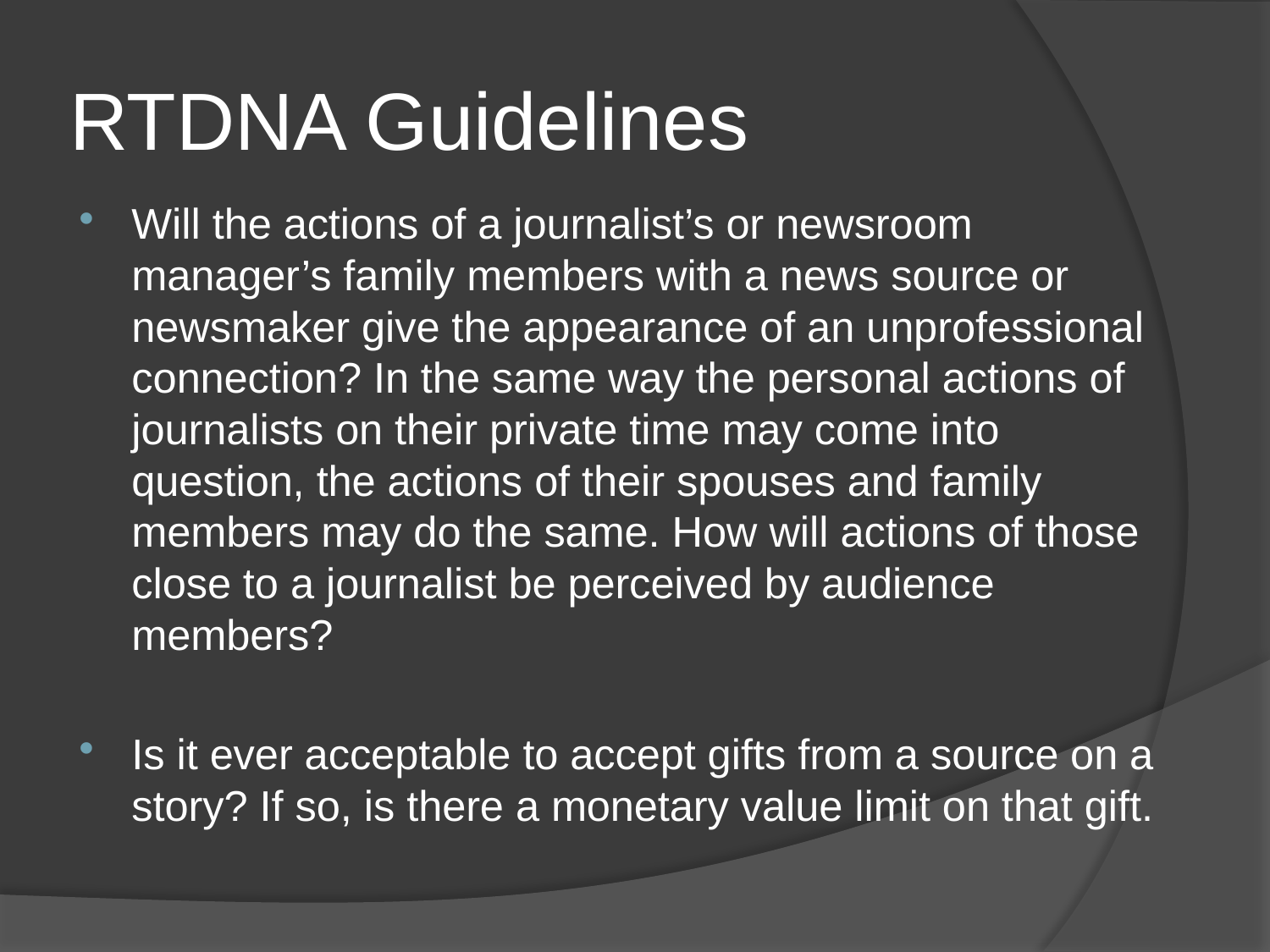

# RTDNA Guidelines
Will the actions of a journalist’s or newsroom manager’s family members with a news source or newsmaker give the appearance of an unprofessional connection? In the same way the personal actions of journalists on their private time may come into question, the actions of their spouses and family members may do the same. How will actions of those close to a journalist be perceived by audience members?

Is it ever acceptable to accept gifts from a source on a story? If so, is there a monetary value limit on that gift.